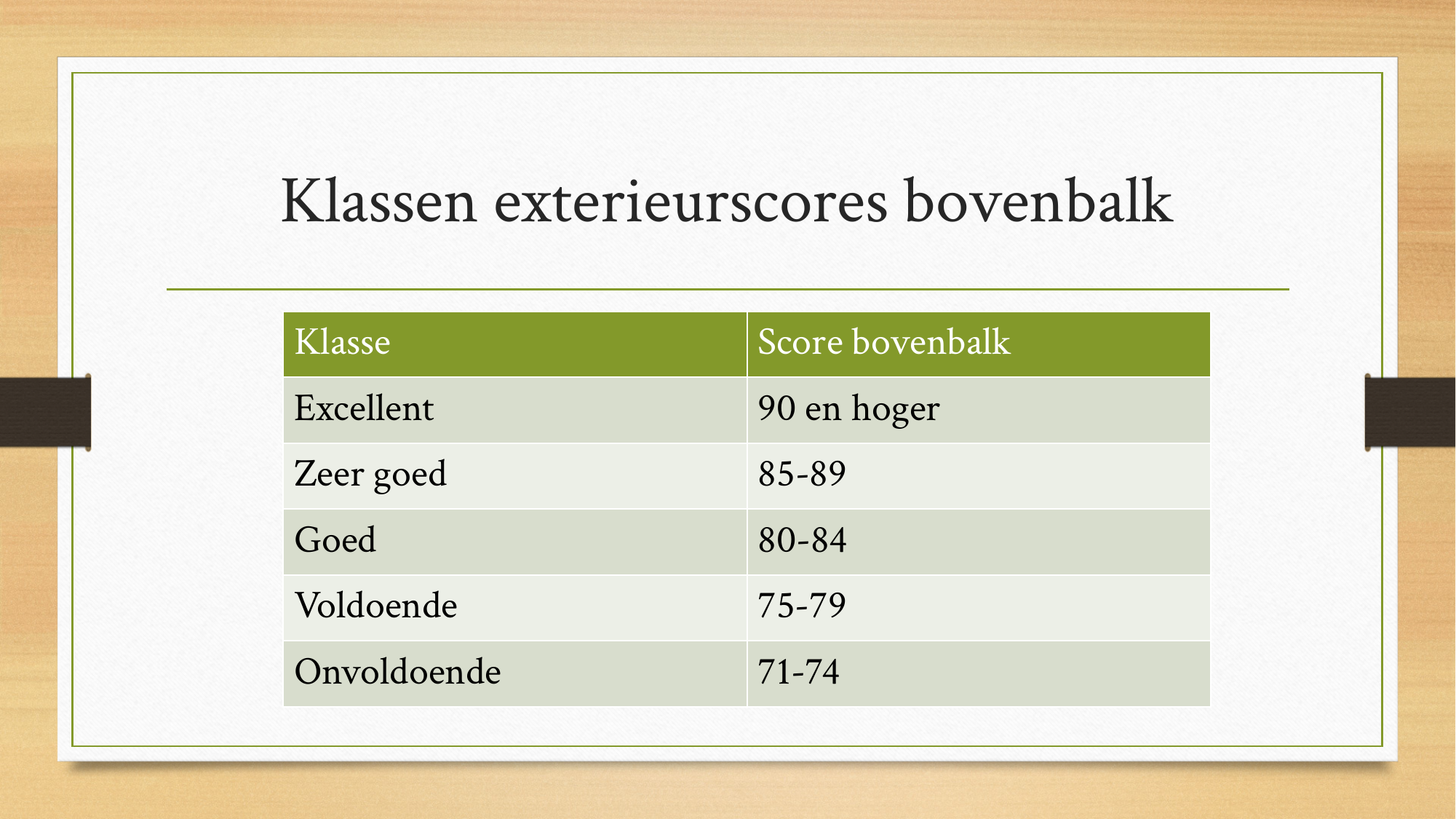

# Klassen exterieurscores bovenbalk
| Klasse | Score bovenbalk |
| --- | --- |
| Excellent | 90 en hoger |
| Zeer goed | 85-89 |
| Goed | 80-84 |
| Voldoende | 75-79 |
| Onvoldoende | 71-74 |